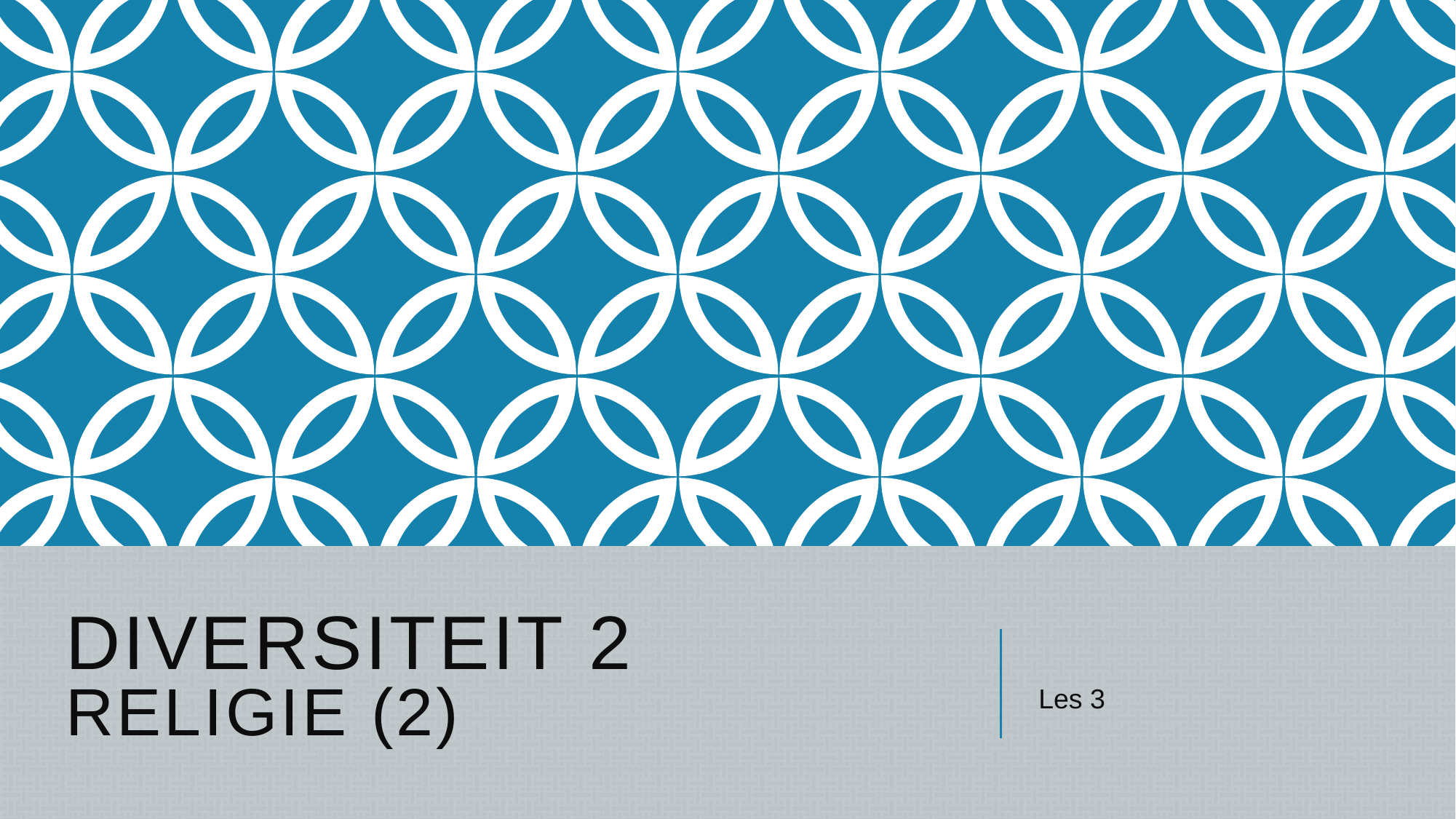

# Diversiteit 2 religie (2)

Les 3